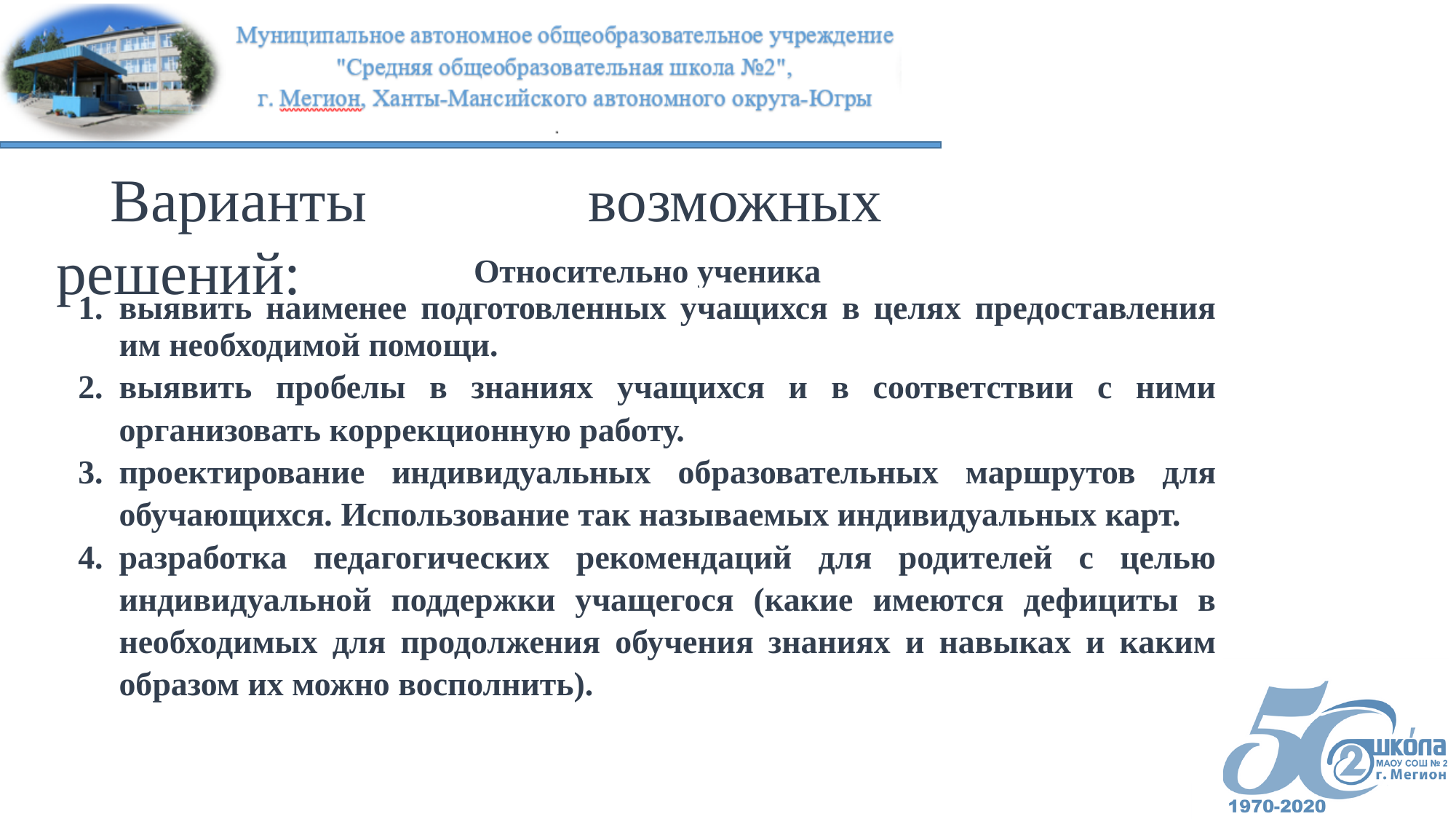

Варианты возможных решений:
| Относительно ученика |
| --- |
| выявить наименее подготовленных учащихся в целях предоставления им необходимой помощи. выявить пробелы в знаниях учащихся и в соответствии с ними организовать коррекционную работу. проектирование индивидуальных образовательных маршрутов для обучающихся. Использование так называемых индивидуальных карт. разработка педагогических рекомендаций для родителей с целью индивидуальной поддержки учащегося (какие имеются дефициты в необходимых для продолжения обучения знаниях и навыках и каким образом их можно восполнить). |